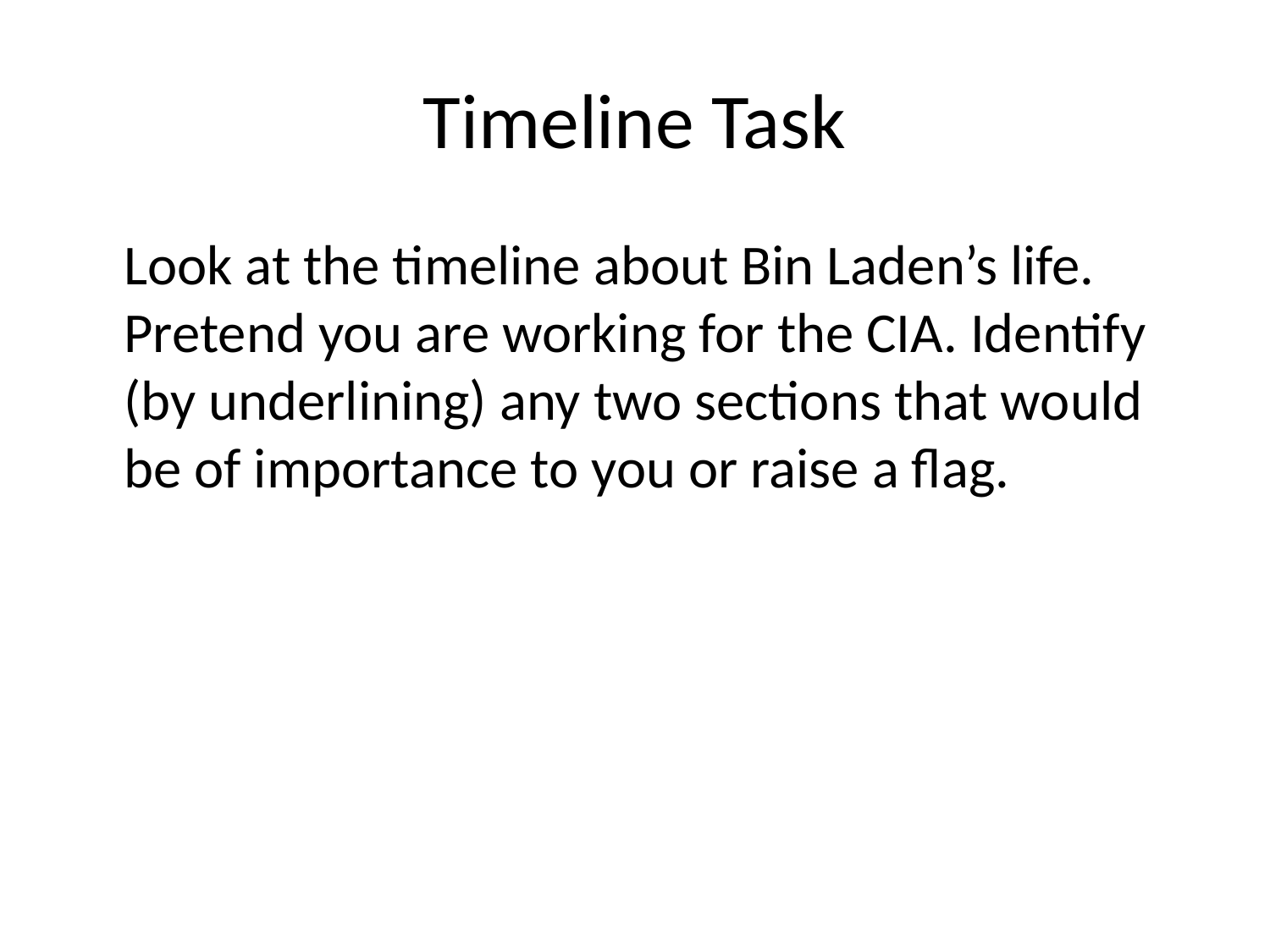

# Timeline Task
	Look at the timeline about Bin Laden’s life. Pretend you are working for the CIA. Identify (by underlining) any two sections that would be of importance to you or raise a flag.